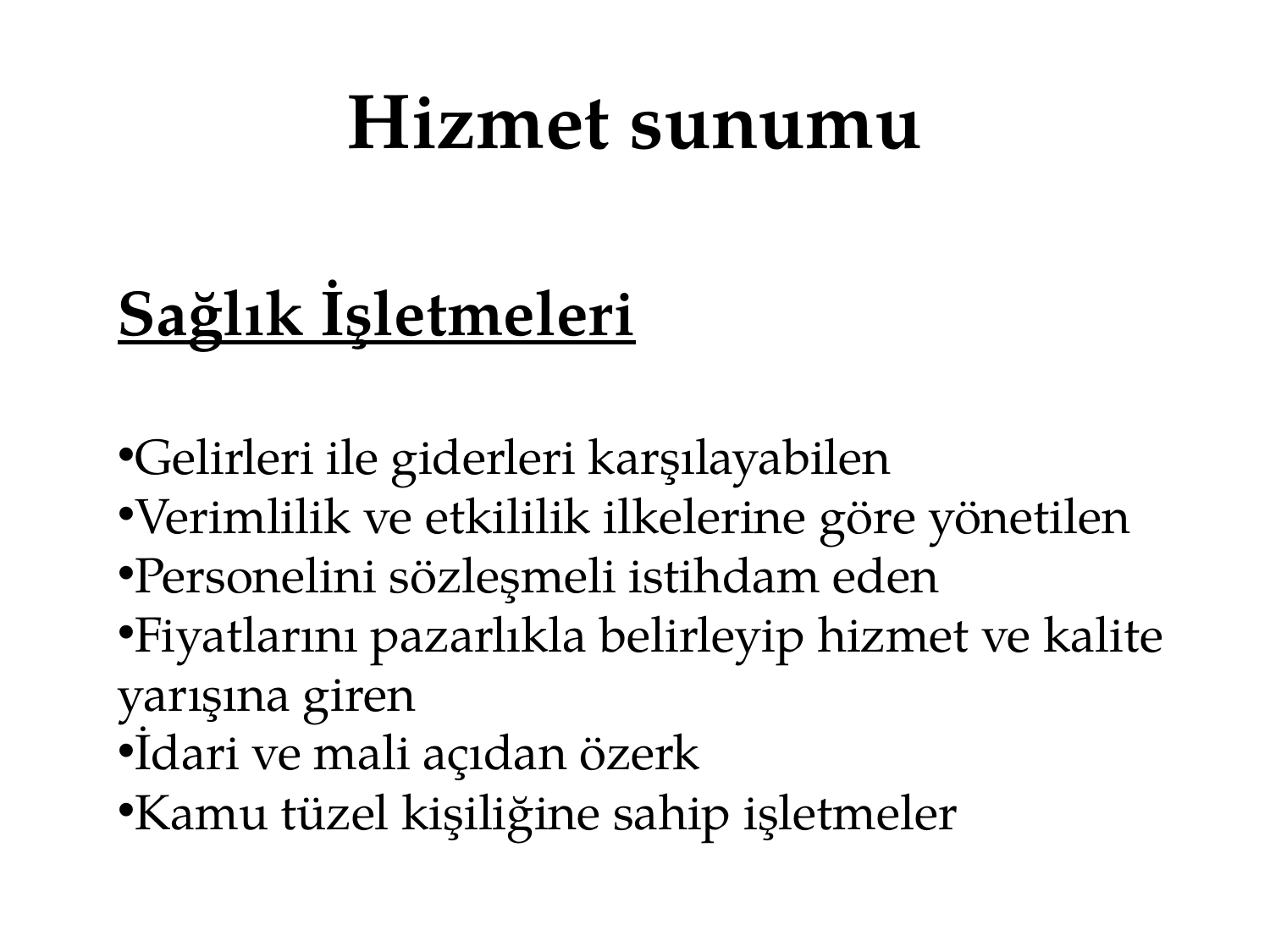

# Hizmet sunumu
Sağlık İşletmeleri

Gelirleri ile giderleri karşılayabilen
Verimlilik ve etkililik ilkelerine göre yönetilen
Personelini sözleşmeli istihdam eden
Fiyatlarını pazarlıkla belirleyip hizmet ve kalite yarışına giren
İdari ve mali açıdan özerk
Kamu tüzel kişiliğine sahip işletmeler